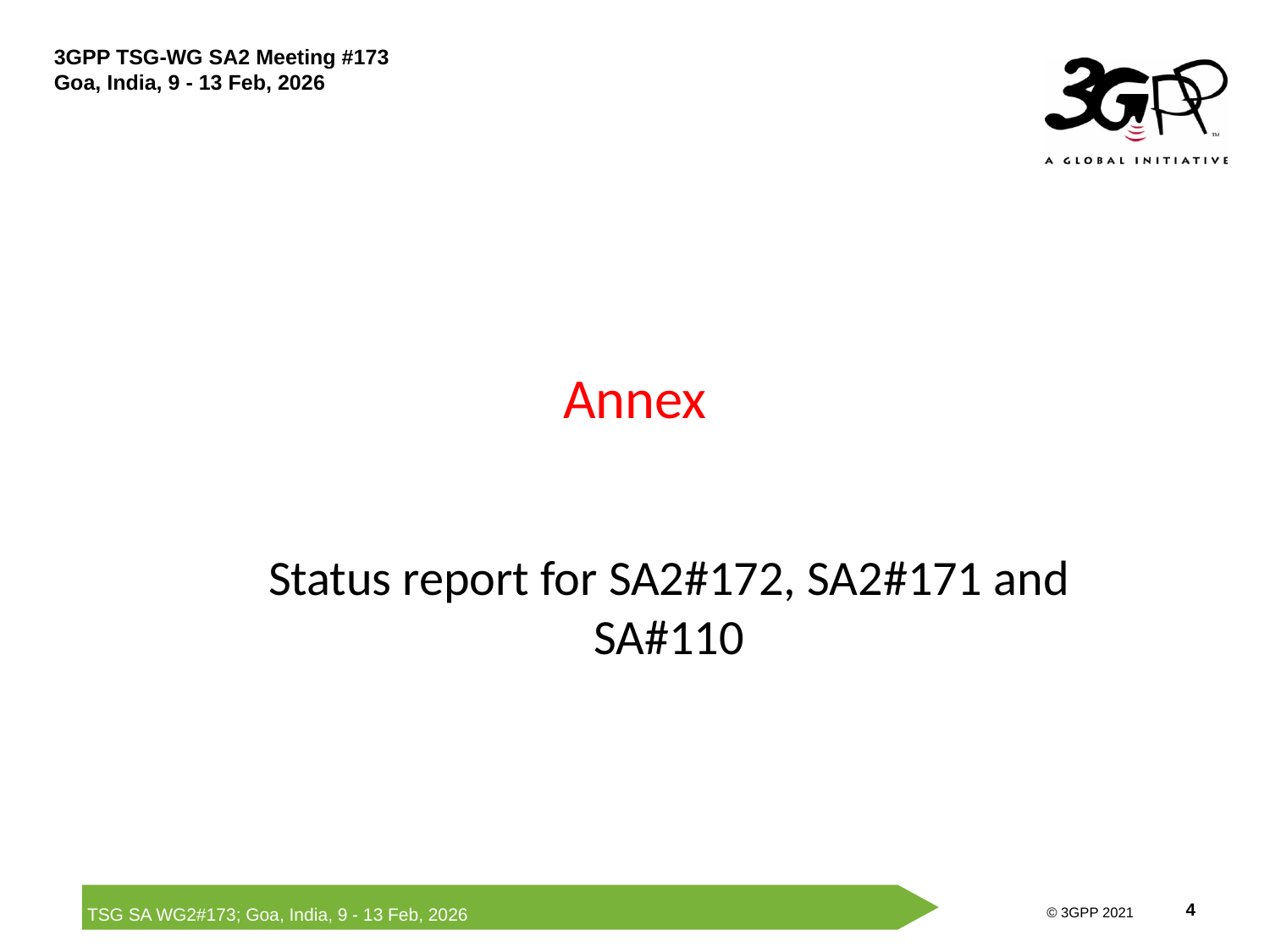

# Annex
Status report for SA2#172, SA2#171 and SA#110